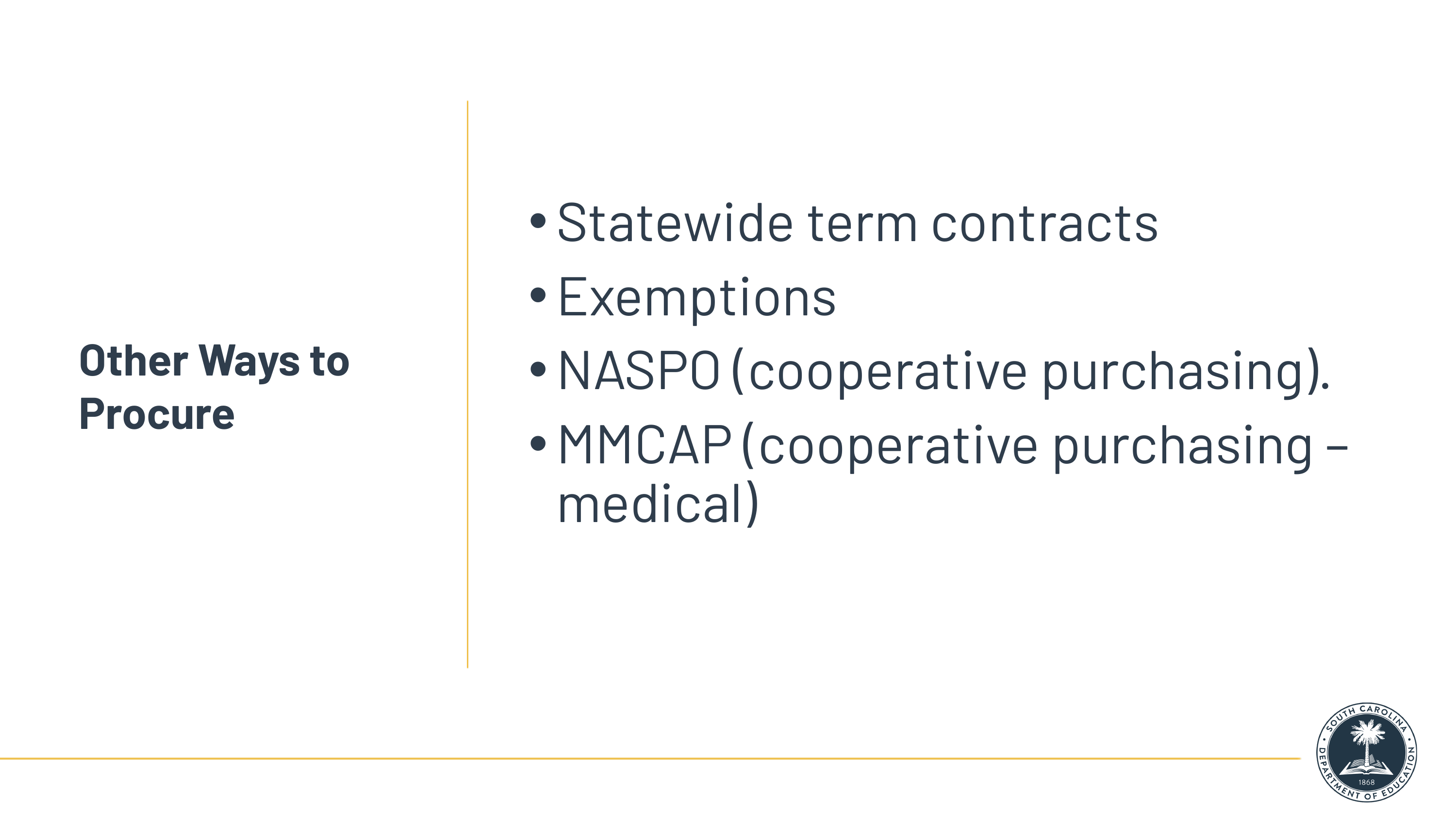

Statewide term contracts
Exemptions
NASPO (cooperative purchasing).
MMCAP (cooperative purchasing – medical)

# Other Ways to Procure